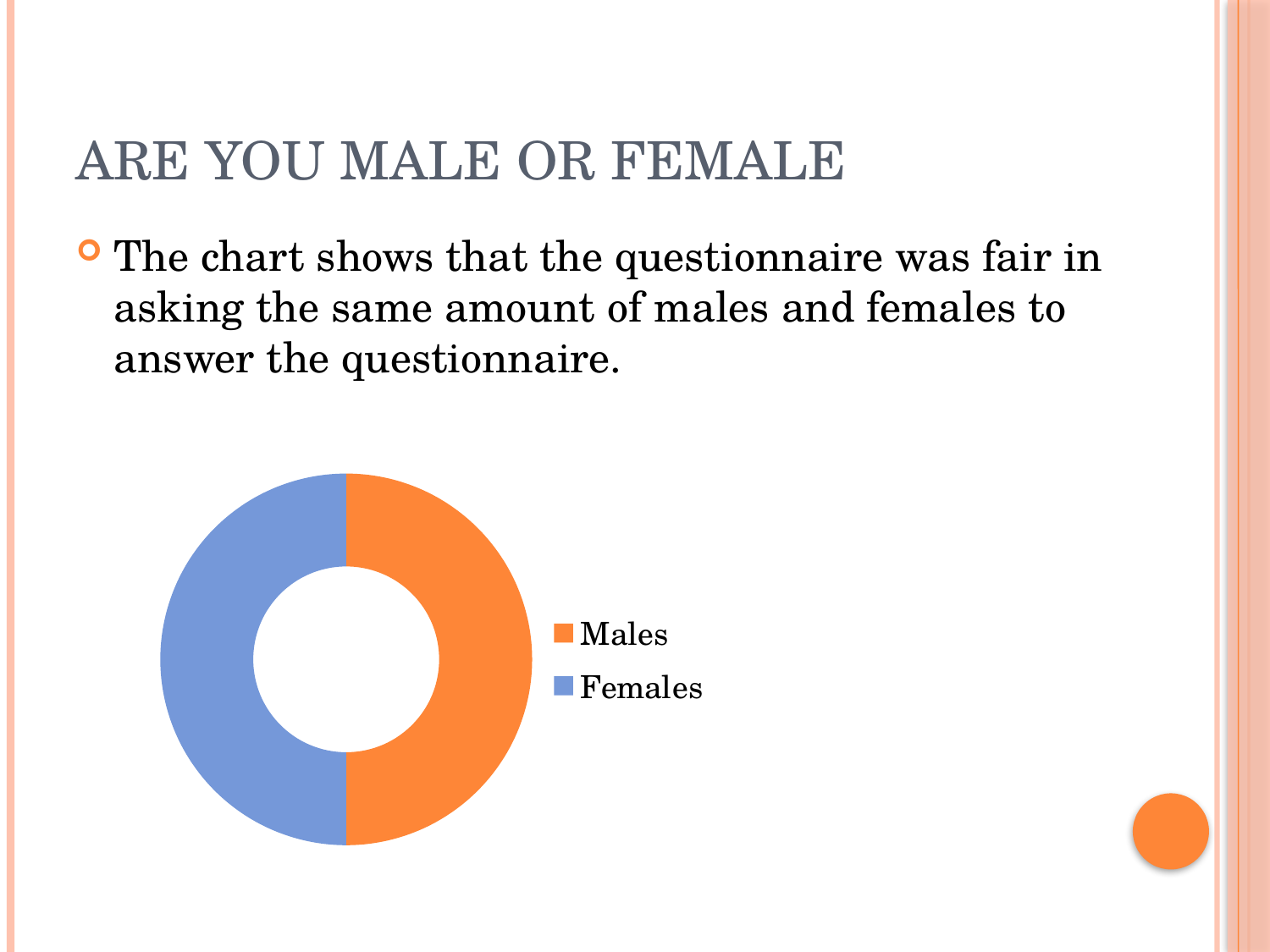

# Are you male or female
The chart shows that the questionnaire was fair in asking the same amount of males and females to answer the questionnaire.

### Chart

| Category | Column1 |
|---|---|
| Males | 10.0 |
| Females | 10.0 |